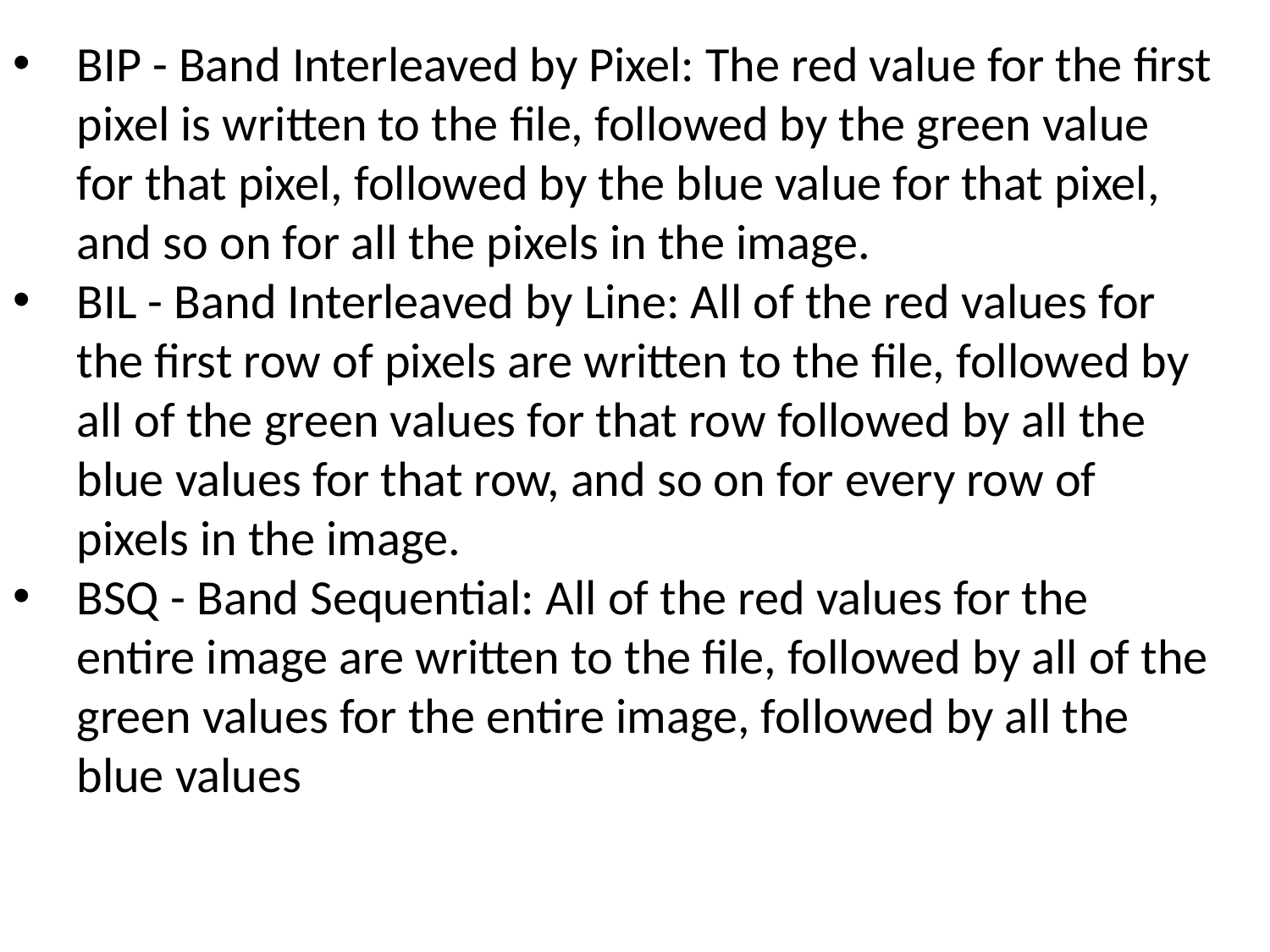

BIP - Band Interleaved by Pixel: The red value for the first pixel is written to the file, followed by the green value for that pixel, followed by the blue value for that pixel, and so on for all the pixels in the image.
BIL - Band Interleaved by Line: All of the red values for the first row of pixels are written to the file, followed by all of the green values for that row followed by all the blue values for that row, and so on for every row of pixels in the image.
BSQ - Band Sequential: All of the red values for the entire image are written to the file, followed by all of the green values for the entire image, followed by all the blue values